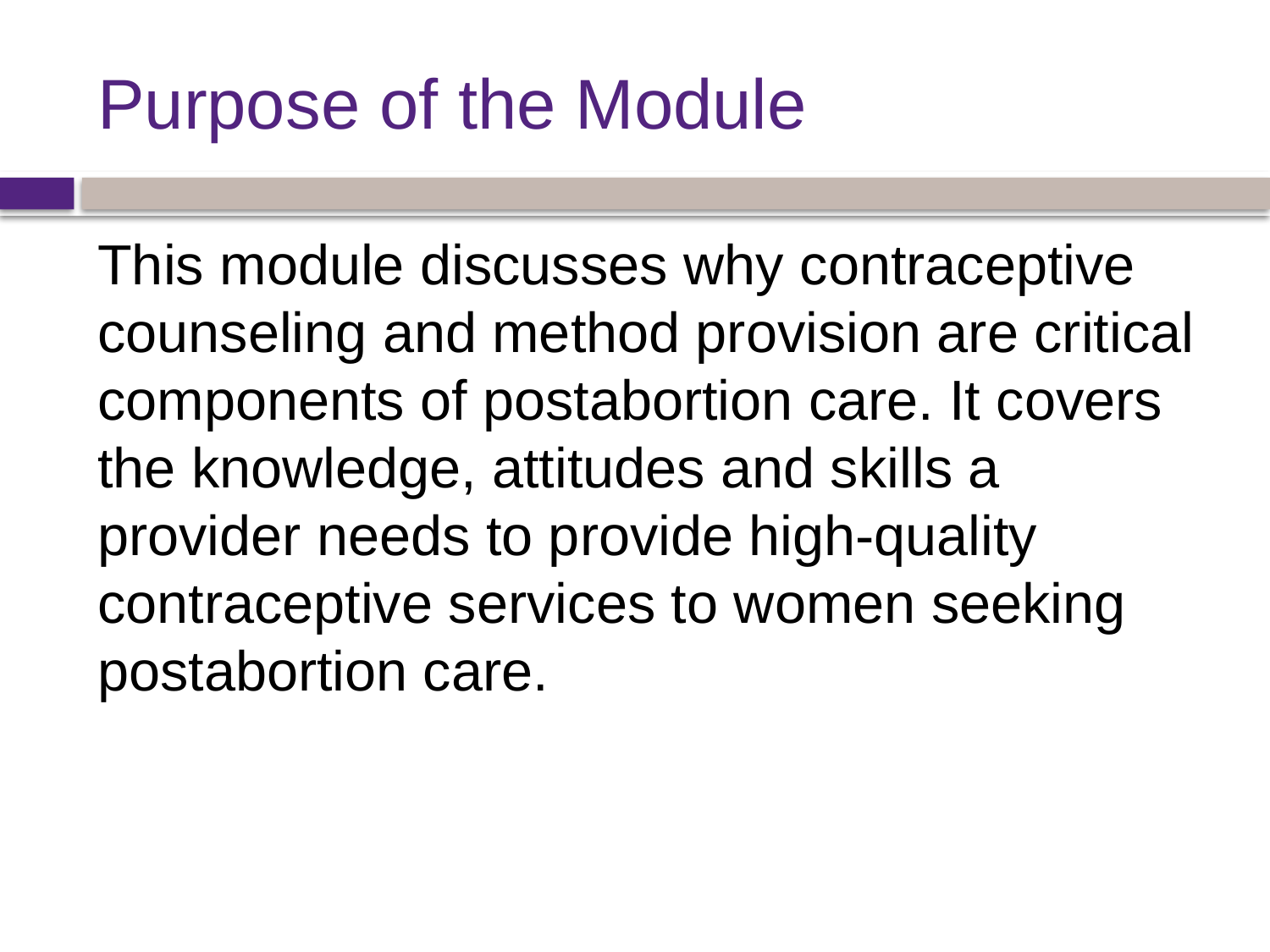

# Purpose of the Module
This module discusses why contraceptive counseling and method provision are critical components of postabortion care. It covers the knowledge, attitudes and skills a provider needs to provide high-quality contraceptive services to women seeking postabortion care.